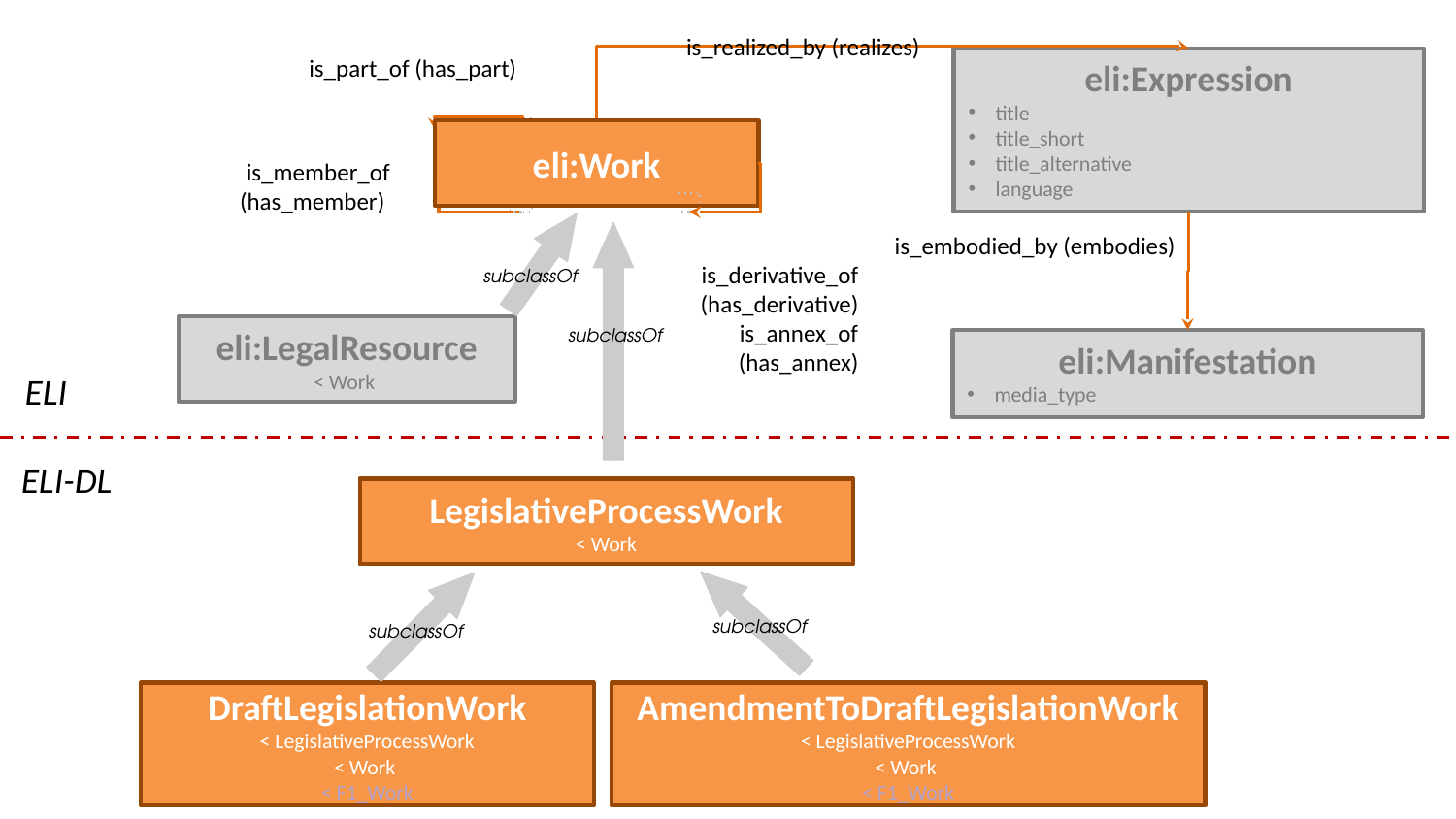

is_realized_by (realizes)
is_part_of (has_part)
eli:Expression
title
title_short
title_alternative
language

eli:Work
is_member_of (has_member)

is_embodied_by (embodies)

is_derivative_of (has_derivative)
is_annex_of (has_annex)
subclassOf
eli:LegalResource
< Work
subclassOf

eli:Manifestation
media_type

ELI
ELI-DL
LegislativeProcessWork
< Work
LegislativeProcessWork
< Work

subclassOf
subclassOf
AmendmentToDraftLegislationWork
< LegislativeProcessWork
< Work
< F1_Work
DraftLegislationWork
< LegislativeProcessWork
< Work
< F1_Work